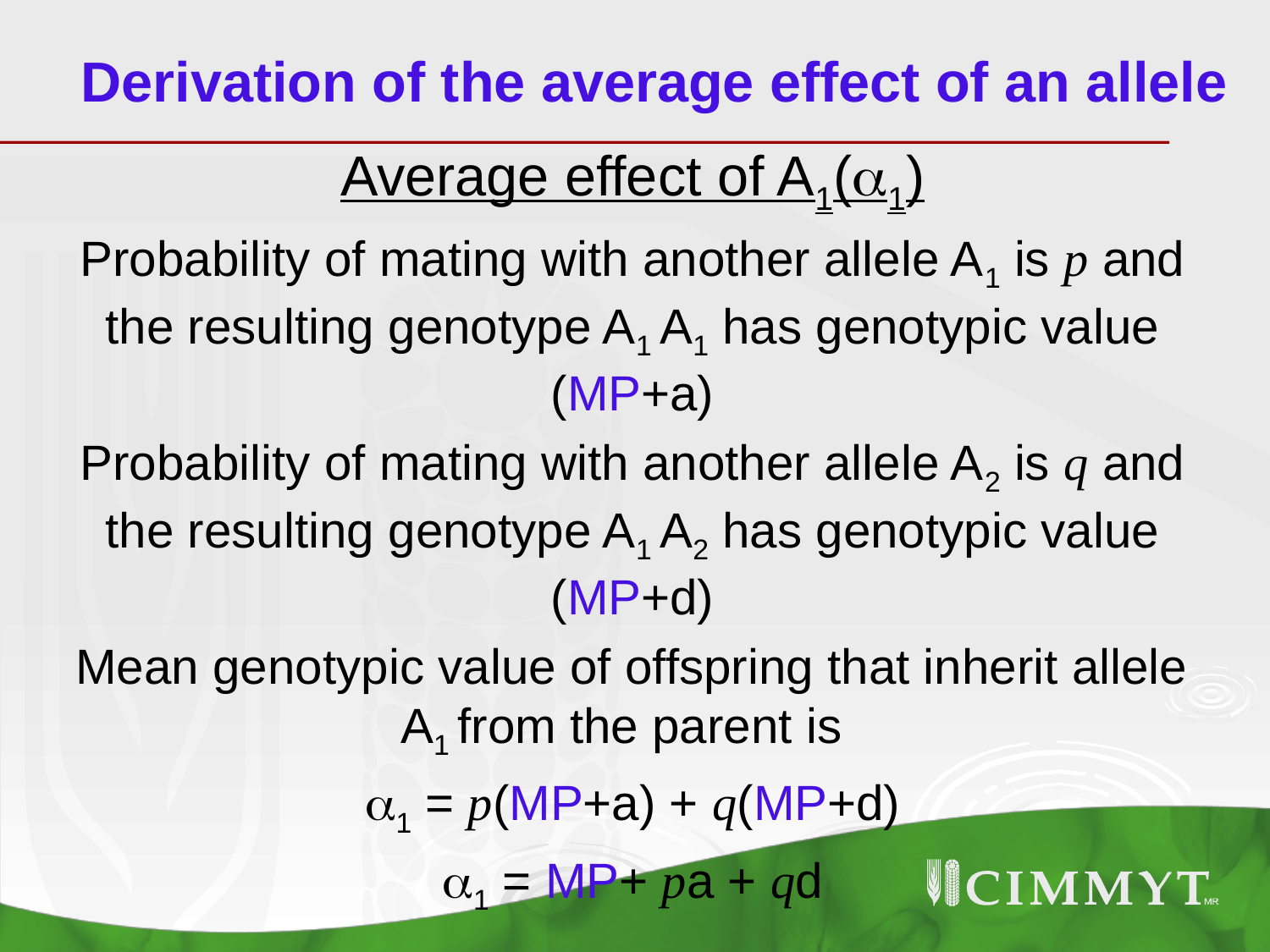

# Derivation of the average effect of an allele
Average effect of A1(α1)
Probability of mating with another allele A1 is p and the resulting genotype A1 A1 has genotypic value (MP+a)
Probability of mating with another allele A2 is q and the resulting genotype A1 A2 has genotypic value (MP+d)
Mean genotypic value of offspring that inherit allele A1 from the parent is
α1 = p(MP+a) + q(MP+d)
α1 = MP+ pa + qd